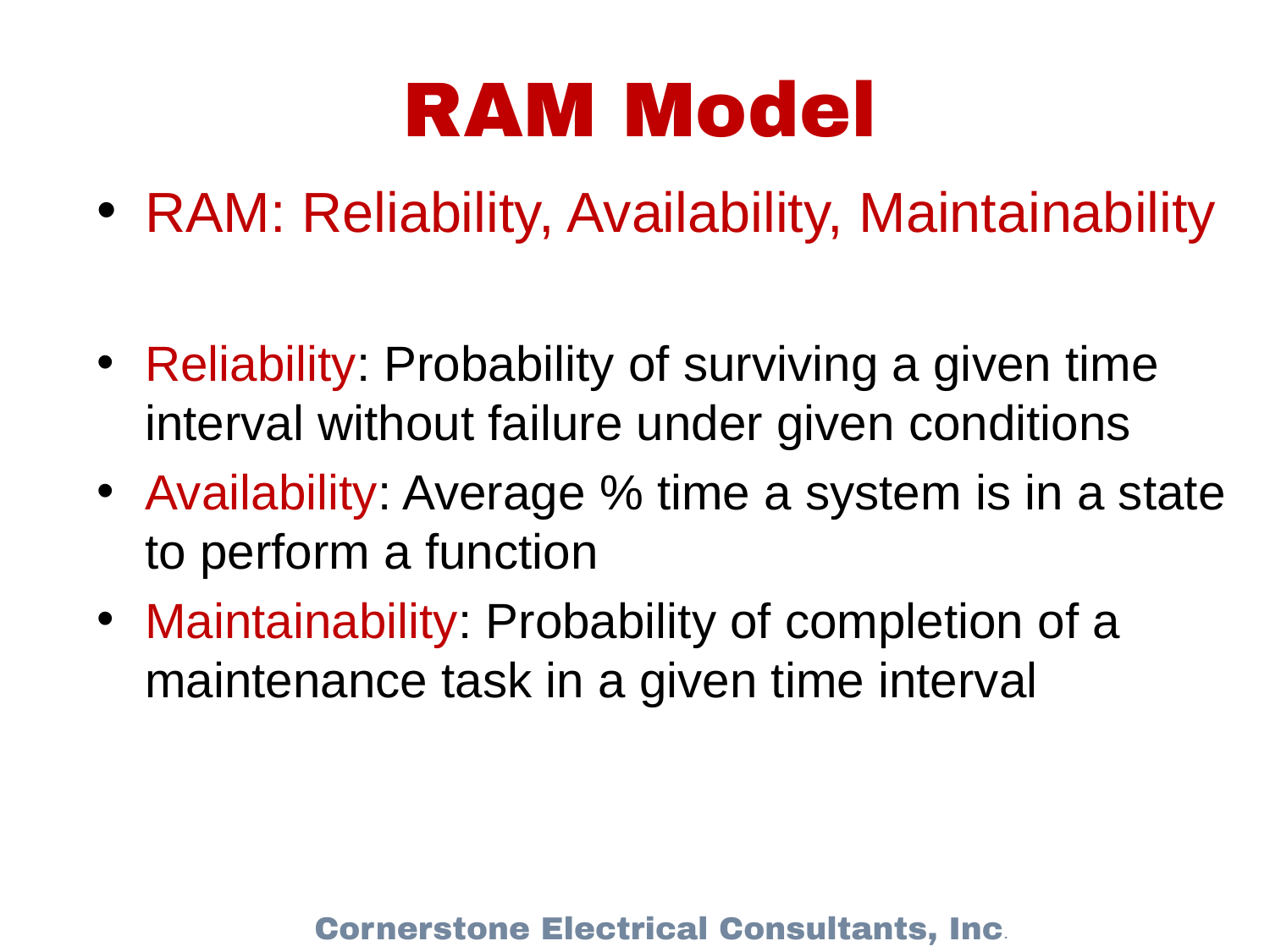

# RAM Model
RAM: Reliability, Availability, Maintainability

Reliability: Probability of surviving a given time interval without failure under given conditions
Availability: Average % time a system is in a state to perform a function
Maintainability: Probability of completion of a maintenance task in a given time interval

Cornerstone Electrical Consultants, Inc.